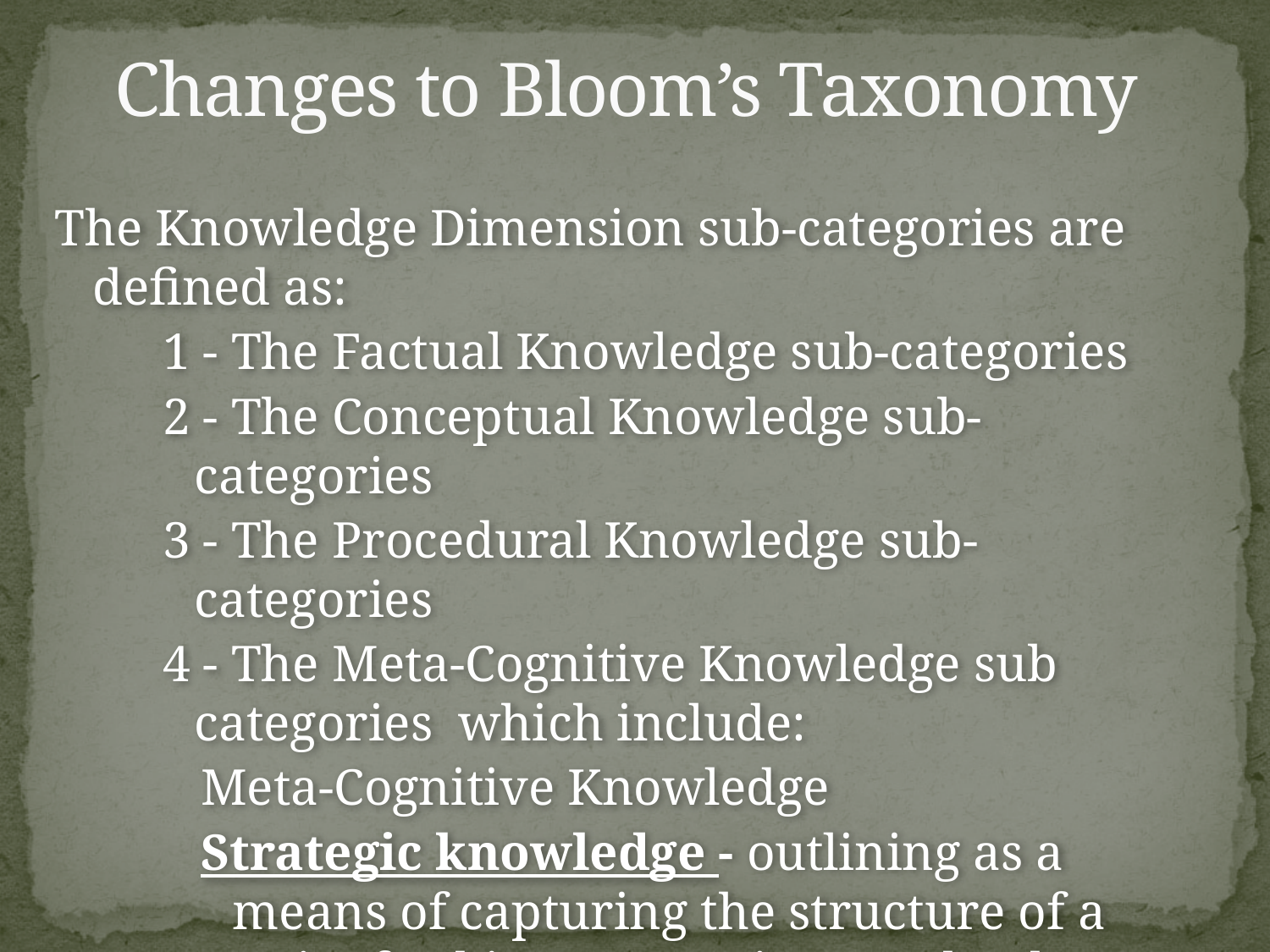

# Changes to Bloom’s Taxonomy
The Knowledge Dimension sub-categories are defined as:
1 - The Factual Knowledge sub-categories
2 - The Conceptual Knowledge sub-categories
3 - The Procedural Knowledge sub-categories
4 - The Meta-Cognitive Knowledge sub categories  which include:
Meta-Cognitive Knowledge
Strategic knowledge - outlining as a means of capturing the structure of a unit of subject matter in a textbook.